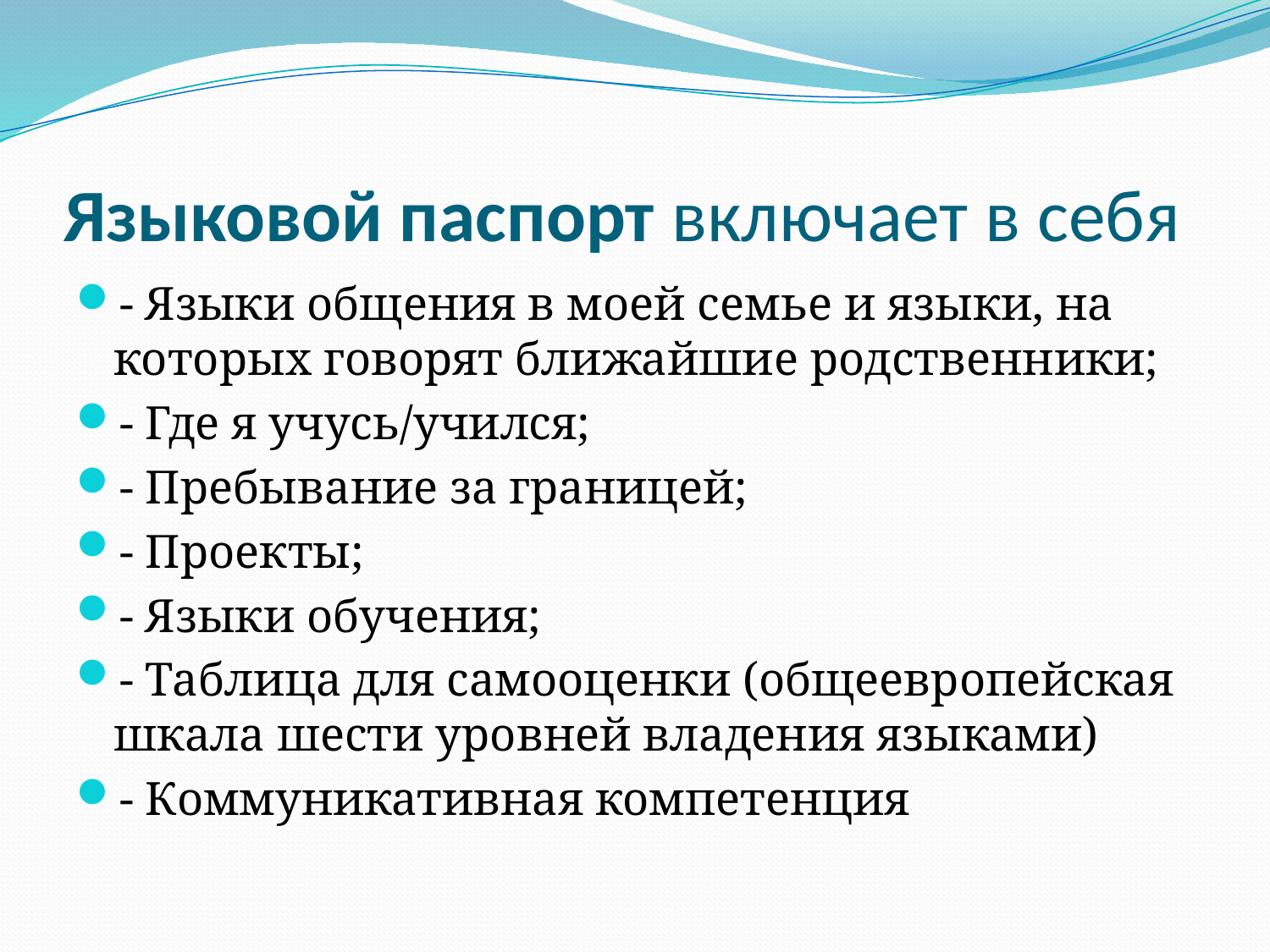

# Языковой паспорт включает в себя
- Языки общения в моей семье и языки, на которых говорят ближайшие родственники;
- Где я учусь/учился;
- Пребывание за границей;
- Проекты;
- Языки обучения;
- Таблица для самооценки (общеевропейская шкала шести уровней владения языками)
- Коммуникативная компетенция